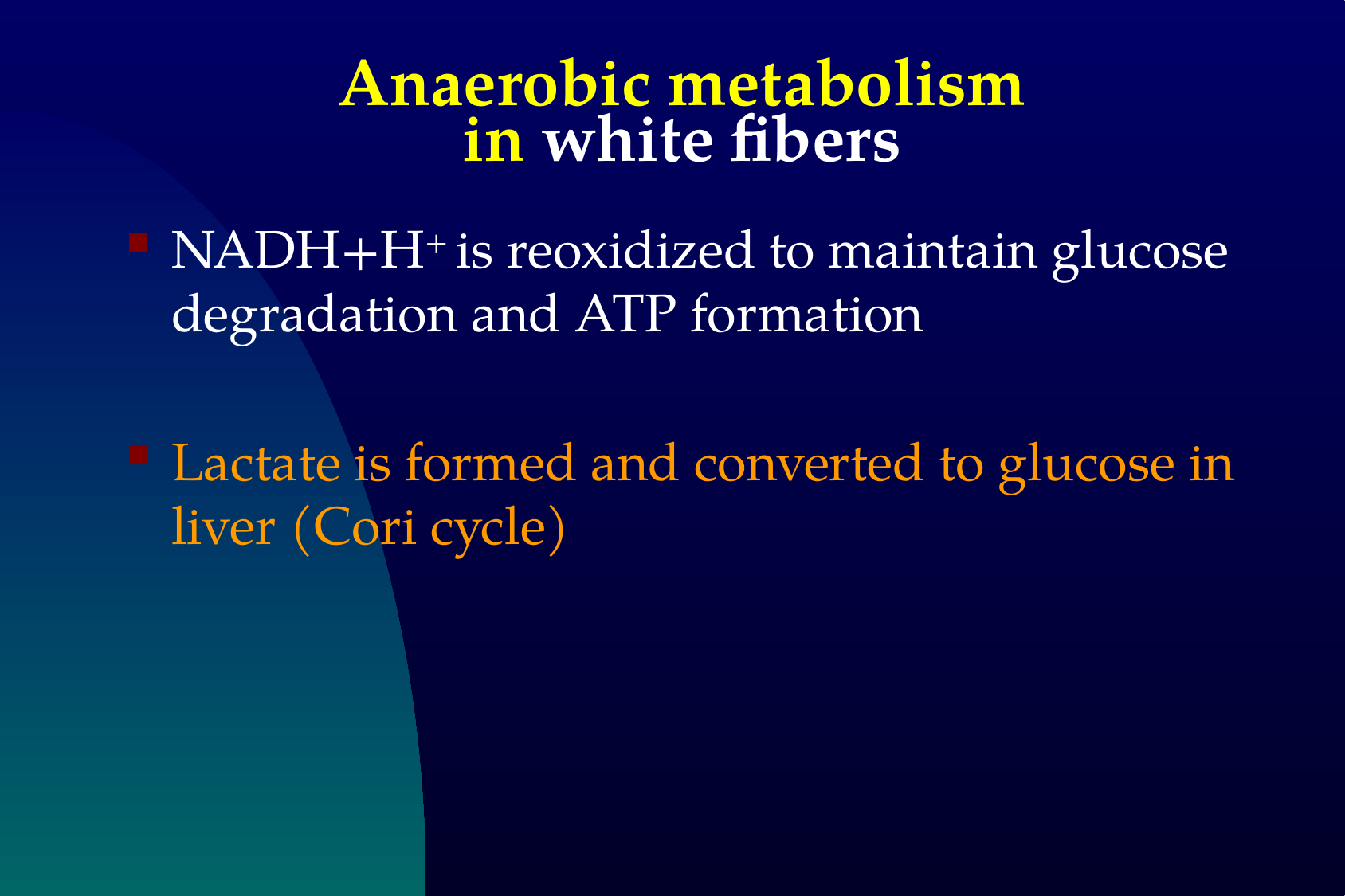

# Anaerobic metabolism in white fibers
NADH+H+ is reoxidized to maintain glucose degradation and ATP formation

Lactate is formed and converted to glucose in liver (Cori cycle)